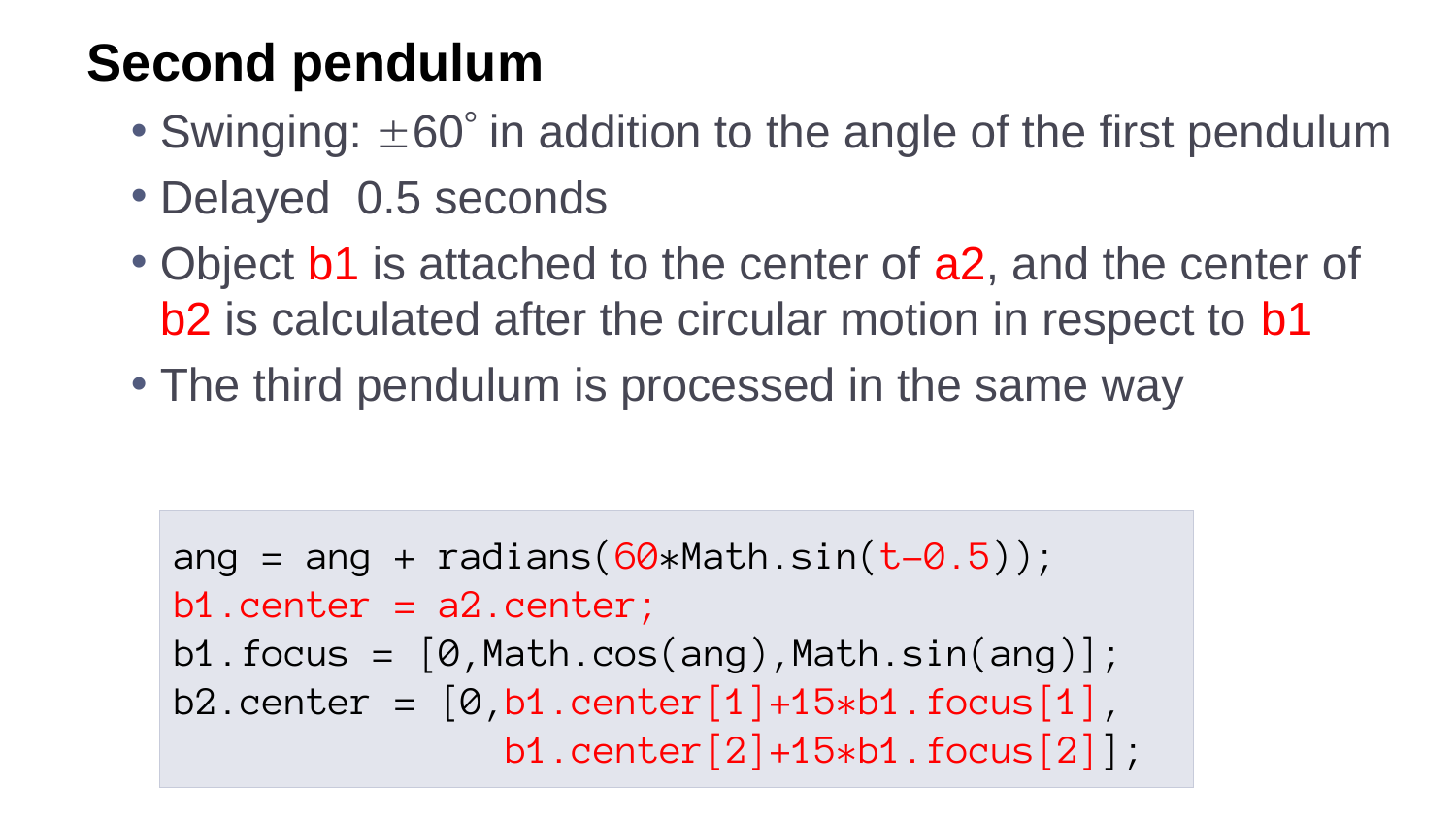

Second pendulum
Swinging: ±60° in addition to the angle of the first pendulum
Delayed  0.5 seconds
Object b1 is attached to the center of a2, and the center of b2 is calculated after the circular motion in respect to b1
The third pendulum is processed in the same way

ang = ang + radians(60*Math.sin(t-0.5));
b1.center = a2.center;
b1.focus = [0,Math.cos(ang),Math.sin(ang)];
b2.center = [0,b1.center[1]+15*b1.focus[1],
               b1.center[2]+15*b1.focus[2]];